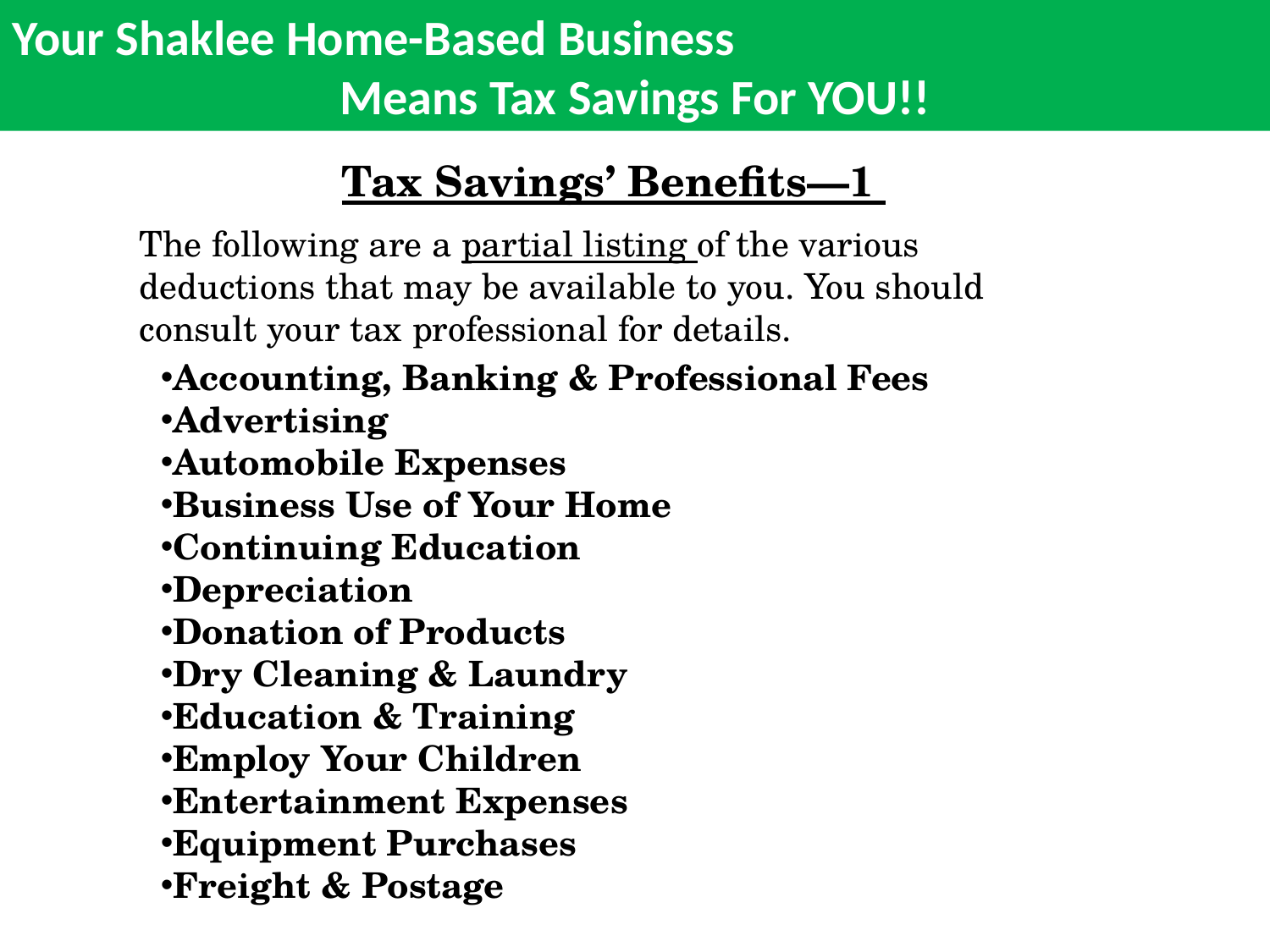

Your Shaklee Home-Based Business
Means Tax Savings For YOU!!

Tax Savings’ Benefits—1

The following are a partial listing of the various deductions that may be available to you. You should consult your tax professional for details.
Accounting, Banking & Professional Fees
Advertising
Automobile Expenses
Business Use of Your Home
Continuing Education
Depreciation
Donation of Products
Dry Cleaning & Laundry
Education & Training
Employ Your Children
Entertainment Expenses
Equipment Purchases
Freight & Postage